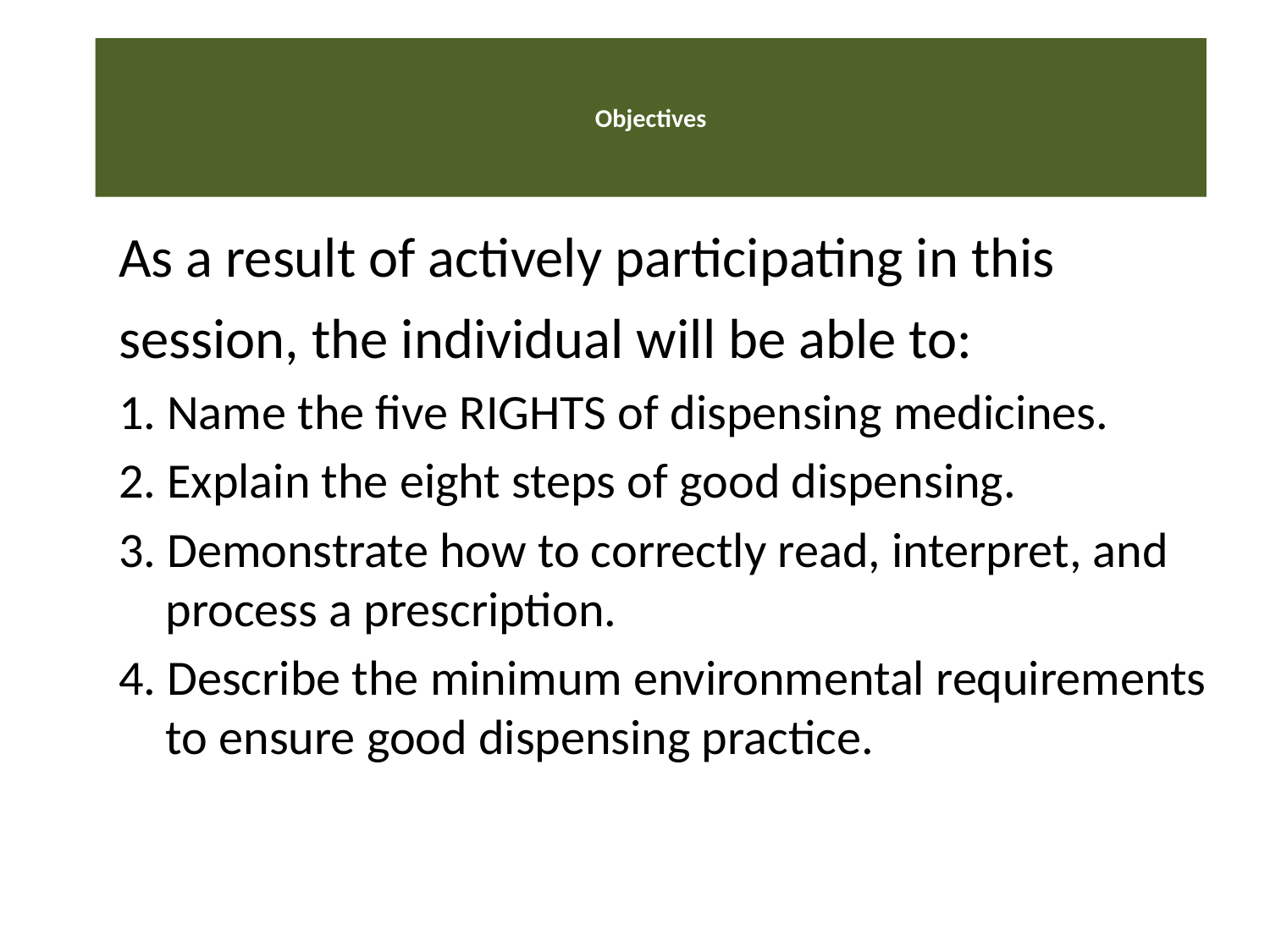

# Objectives
As a result of actively participating in this session, the individual will be able to:
1. Name the five RIGHTS of dispensing medicines.
2. Explain the eight steps of good dispensing.
3. Demonstrate how to correctly read, interpret, and process a prescription.
4. Describe the minimum environmental requirements to ensure good dispensing practice.